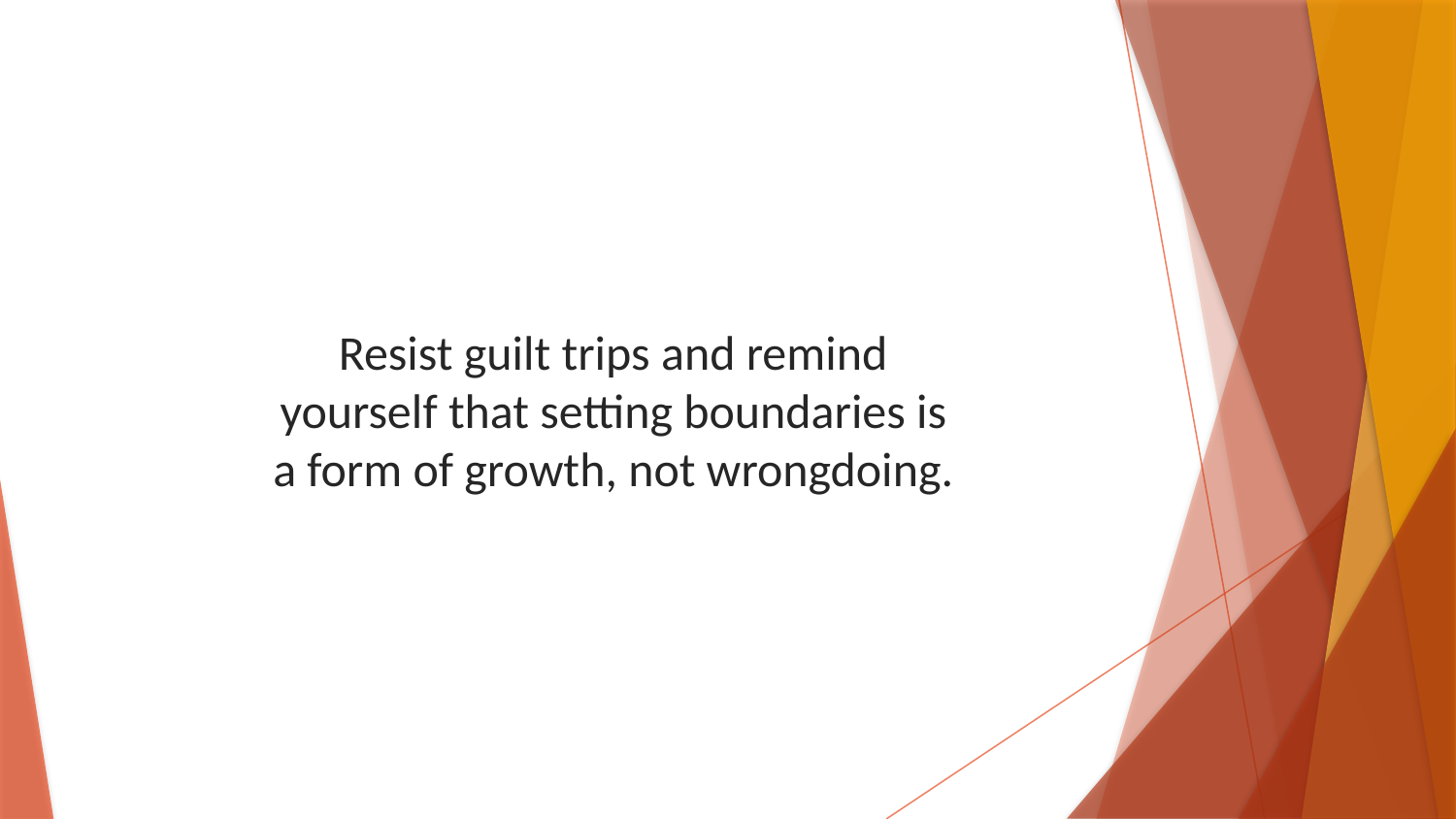

Resist guilt trips and remind yourself that setting boundaries is a form of growth, not wrongdoing.